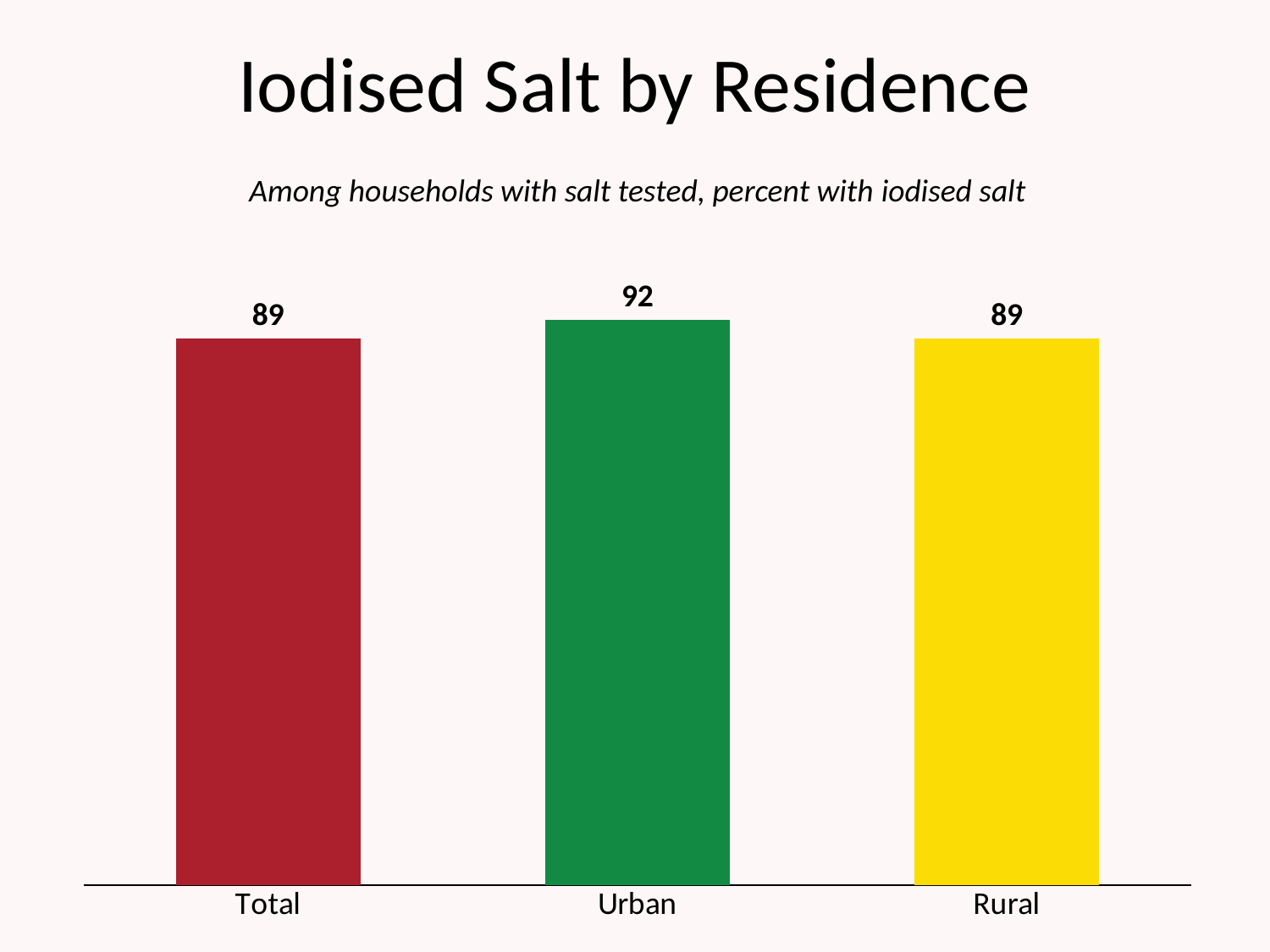

# Iodised Salt by Residence
Among households with salt tested, percent with iodised salt

### Chart

| Category | Series 1 |
|---|---|
| Total | 89.0 |
| Urban | 92.0 |
| Rural | 89.0 |